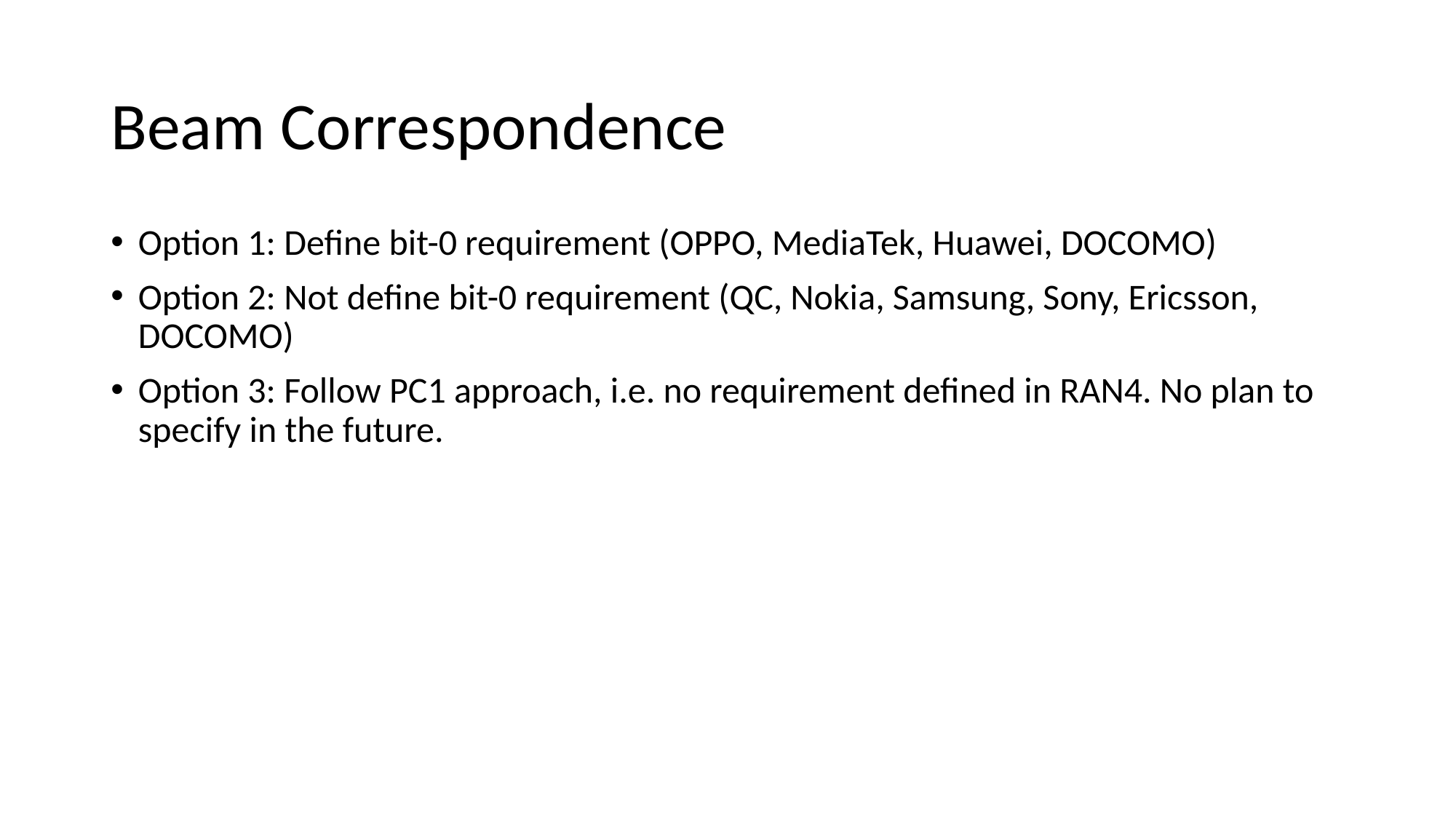

# Beam Correspondence
Option 1: Define bit-0 requirement (OPPO, MediaTek, Huawei, DOCOMO)
Option 2: Not define bit-0 requirement (QC, Nokia, Samsung, Sony, Ericsson, DOCOMO)
Option 3: Follow PC1 approach, i.e. no requirement defined in RAN4. No plan to specify in the future.